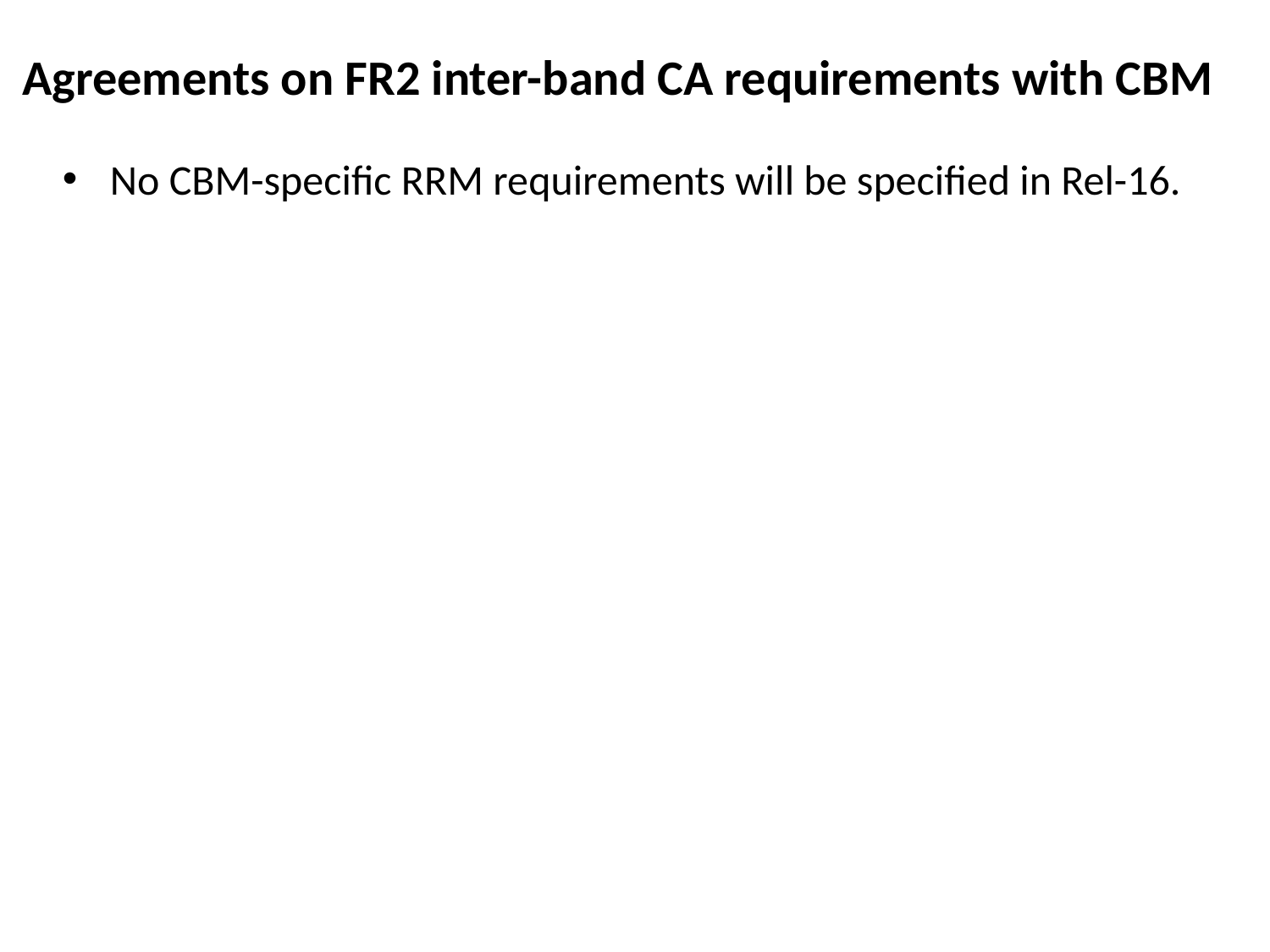

Agreements on FR2 inter-band CA requirements with CBM
No CBM-specific RRM requirements will be specified in Rel-16.